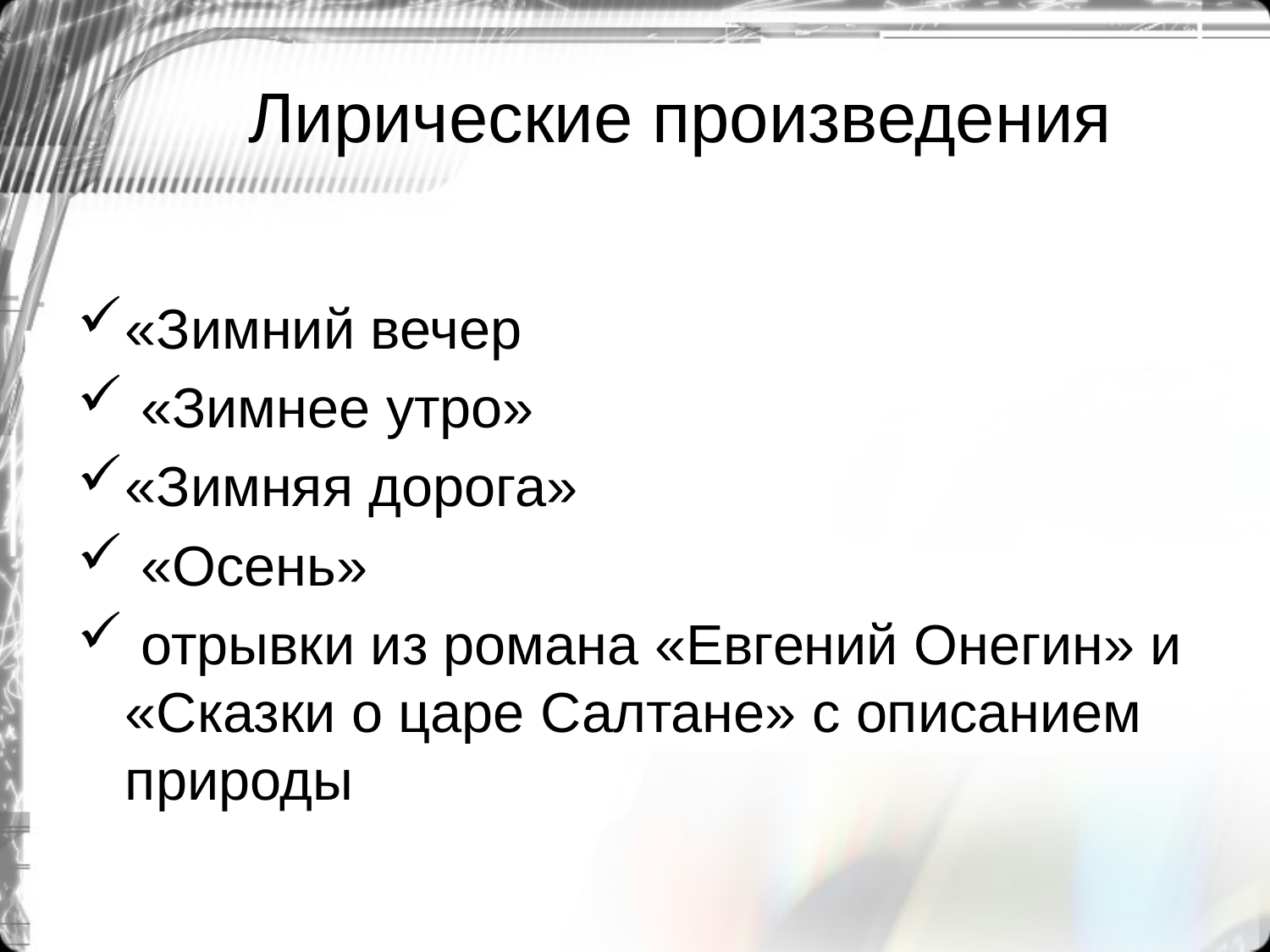

# Лирические произведения
«Зимний вечер
 «Зимнее утро»
«Зимняя дорога»
 «Осень»
 отрывки из романа «Евгений Онегин» и «Сказки о царе Салтане» с описанием природы